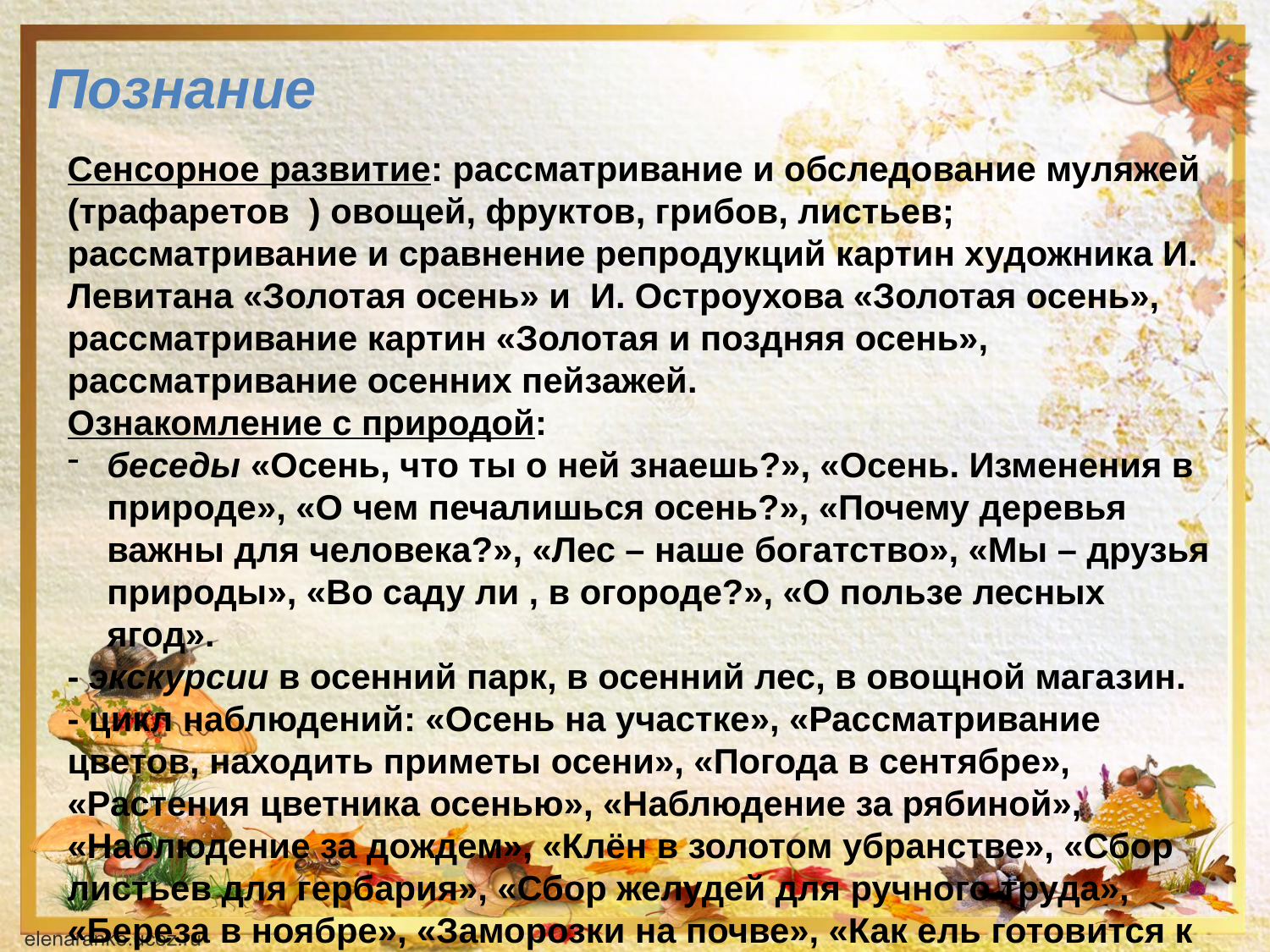

Познание

Сенсорное развитие: рассматривание и обследование муляжей (трафаретов  ) овощей, фруктов, грибов, листьев; рассматривание и сравнение репродукций картин художника И. Левитана «Золотая осень» и  И. Остроухова «Золотая осень»,
рассматривание картин «Золотая и поздняя осень», рассматривание осенних пейзажей.
Ознакомление с природой:
беседы «Осень, что ты о ней знаешь?», «Осень. Изменения в природе», «О чем печалишься осень?», «Почему деревья важны для человека?», «Лес – наше богатство», «Мы – друзья природы», «Во саду ли , в огороде?», «О пользе лесных ягод».
- экскурсии в осенний парк, в осенний лес, в овощной магазин.
- цикл наблюдений: «Осень на участке», «Рассматривание цветов, находить приметы осени», «Погода в сентябре», «Растения цветника осенью», «Наблюдение за рябиной», «Наблюдение за дождем», «Клён в золотом убранстве», «Сбор листьев для гербария», «Сбор желудей для ручного труда», «Береза в ноябре», «Заморозки на почве», «Как ель готовится к зиме?».